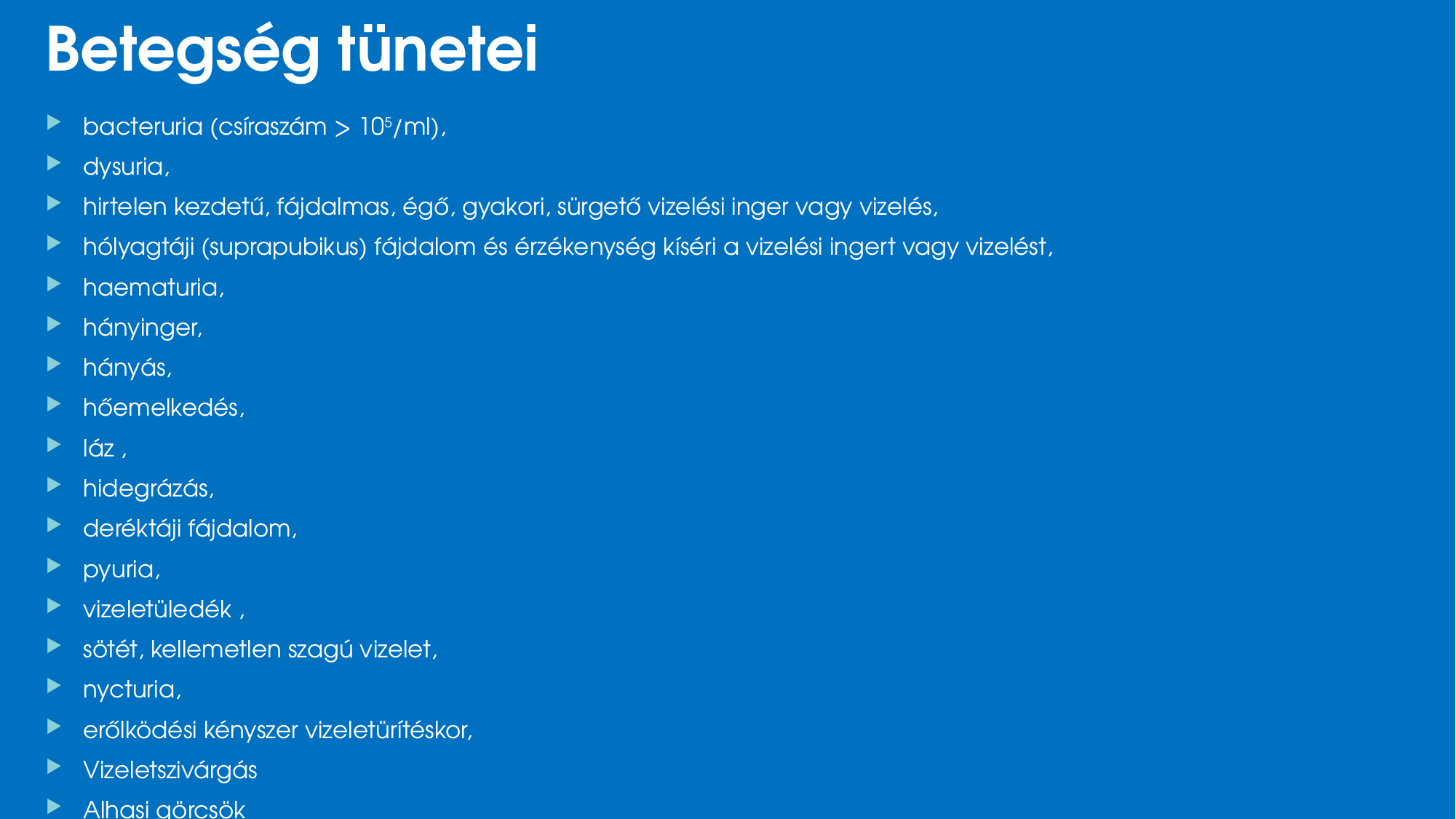

# Betegség tünetei
bacteruria (csíraszám > 105/ml),
dysuria,
hirtelen kezdetű, fájdalmas, égő, gyakori, sürgető vizelési inger vagy vizelés,
hólyagtáji (suprapubikus) fájdalom és érzékenység kíséri a vizelési ingert vagy vizelést,
haematuria,
hányinger,
hányás,
hőemelkedés,
láz ,
hidegrázás,
deréktáji fájdalom,
pyuria,
vizeletüledék ,
sötét, kellemetlen szagú vizelet,
nycturia,
erőlködési kényszer vizeletürítéskor,
Vizeletszivárgás
Alhasi görcsök